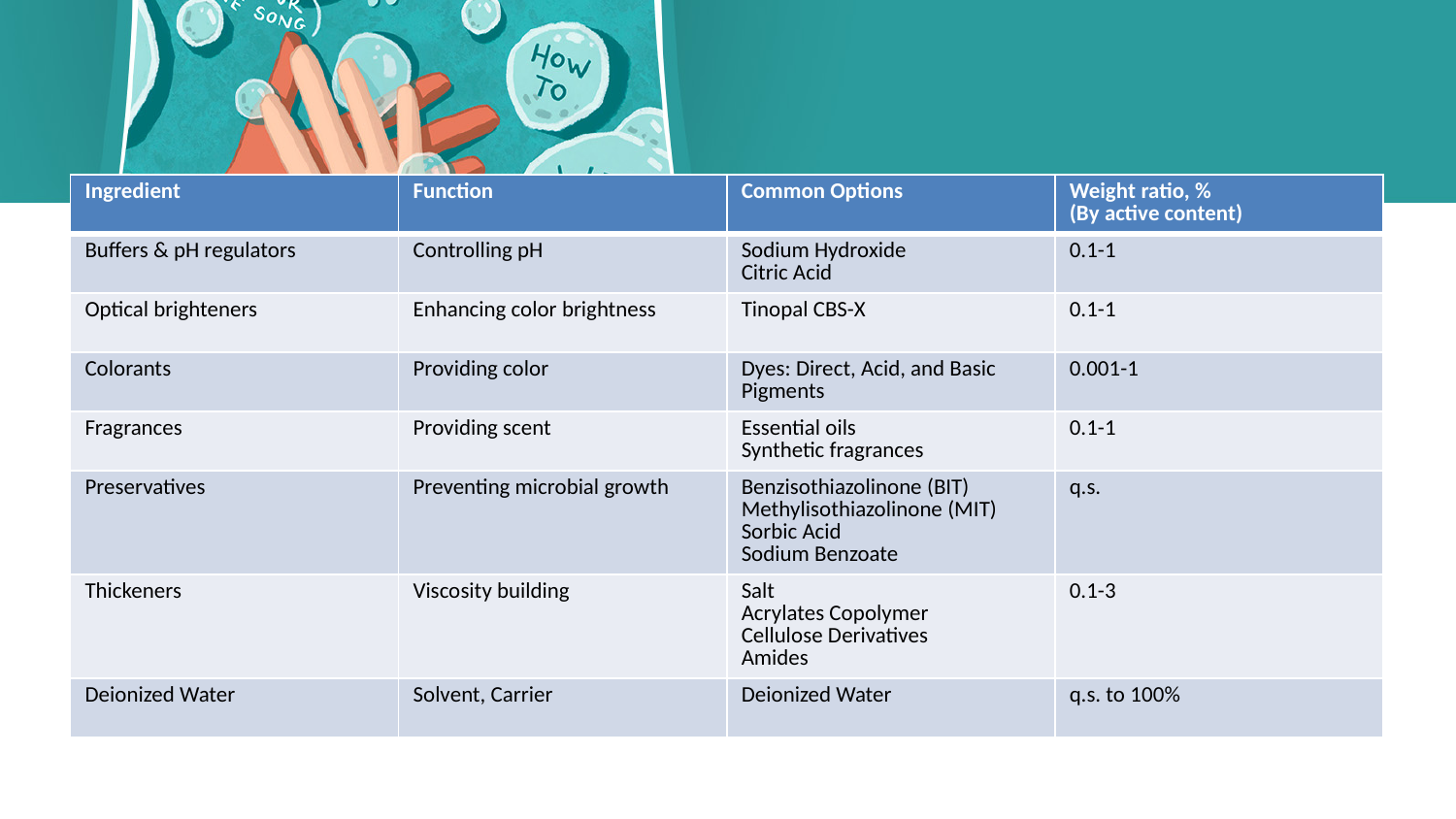

#
| Ingredient | Function | Common Options | Weight ratio, % (By active content) |
| --- | --- | --- | --- |
| Buffers & pH regulators | Controlling pH | Sodium Hydroxide Citric Acid | 0.1-1 |
| Optical brighteners | Enhancing color brightness | Tinopal CBS-X | 0.1-1 |
| Colorants | Providing color | Dyes: Direct, Acid, and Basic Pigments | 0.001-1 |
| Fragrances | Providing scent | Essential oils Synthetic fragrances | 0.1-1 |
| Preservatives | Preventing microbial growth | Benzisothiazolinone (BIT) Methylisothiazolinone (MIT) Sorbic Acid Sodium Benzoate | q.s. |
| Thickeners | Viscosity building | Salt Acrylates Copolymer Cellulose Derivatives Amides | 0.1-3 |
| Deionized Water | Solvent, Carrier | Deionized Water | q.s. to 100% |